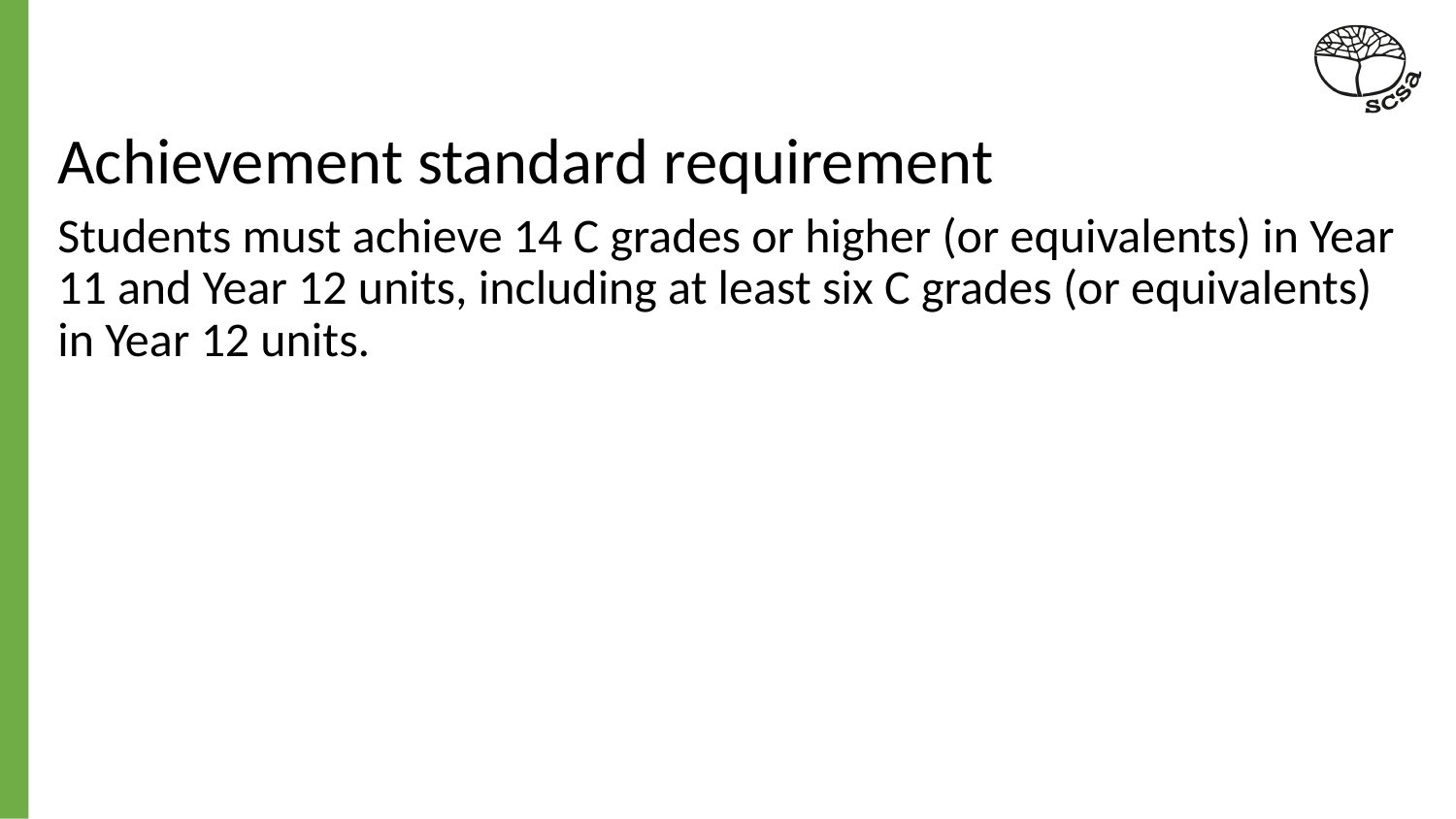

# Achievement standard requirement
Students must achieve 14 C grades or higher (or equivalents) in Year 11 and Year 12 units, including at least six C grades (or equivalents) in Year 12 units.